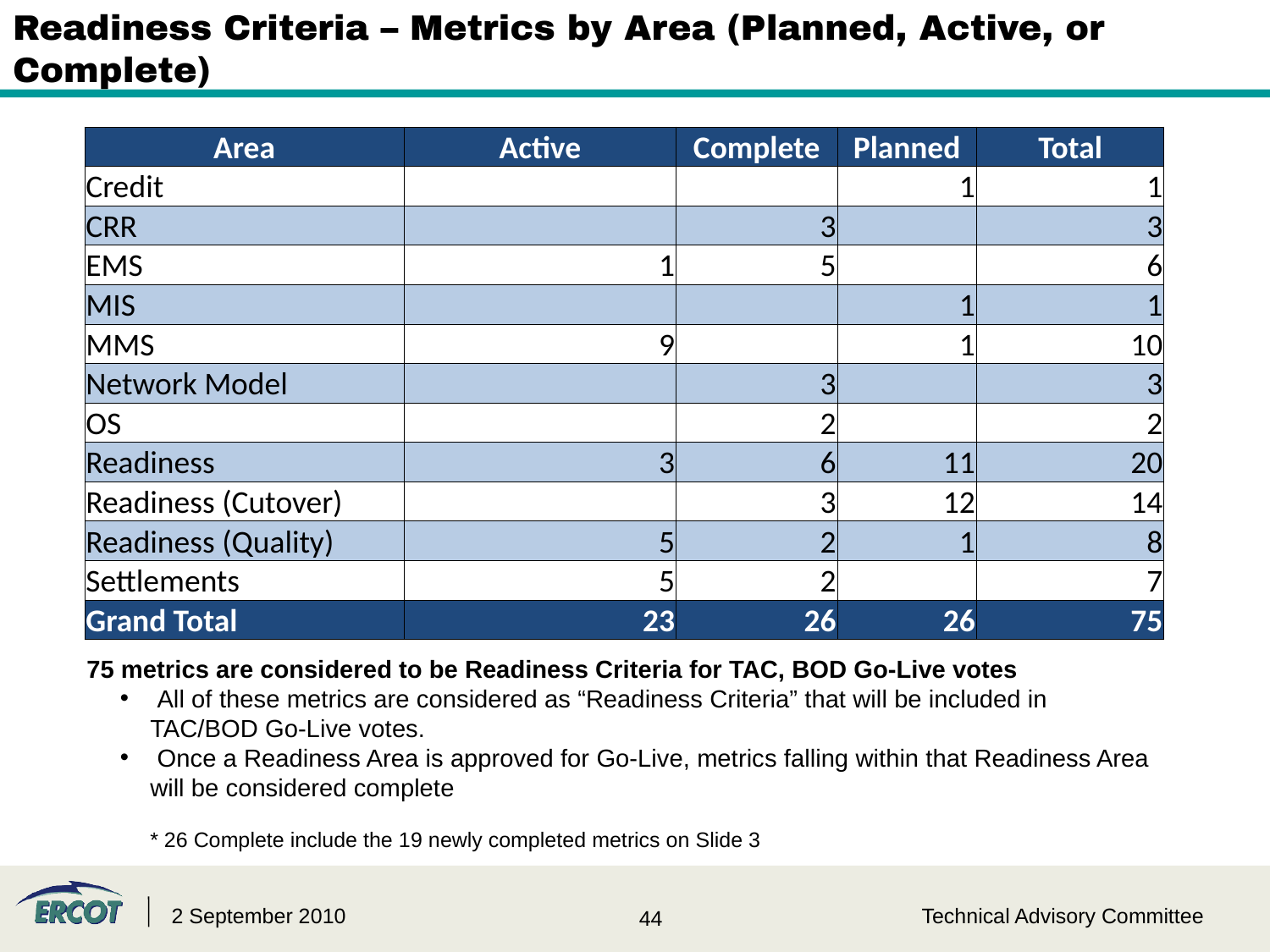

# Readiness Criteria – Metrics by Area (Planned, Active, or Complete)
| Area | Active | Complete | Planned | Total |
| --- | --- | --- | --- | --- |
| Credit |  |  | 1 | 1 |
| CRR |  | 3 |  | 3 |
| EMS | 1 | 5 |  | 6 |
| MIS |  |  | 1 | 1 |
| MMS | 9 |  | 1 | 10 |
| Network Model |  | 3 |  | 3 |
| OS |  | 2 |  | 2 |
| Readiness | 3 | 6 | 11 | 20 |
| Readiness (Cutover) |  | 3 | 12 | 14 |
| Readiness (Quality) | 5 | 2 | 1 | 8 |
| Settlements | 5 | 2 |  | 7 |
| Grand Total | 23 | 26 | 26 | 75 |

75 metrics are considered to be Readiness Criteria for TAC, BOD Go-Live votes
 All of these metrics are considered as “Readiness Criteria” that will be included in TAC/BOD Go-Live votes.
 Once a Readiness Area is approved for Go-Live, metrics falling within that Readiness Area will be considered complete

* 26 Complete include the 19 newly completed metrics on Slide 3

2 September 2010
Technical Advisory Committee